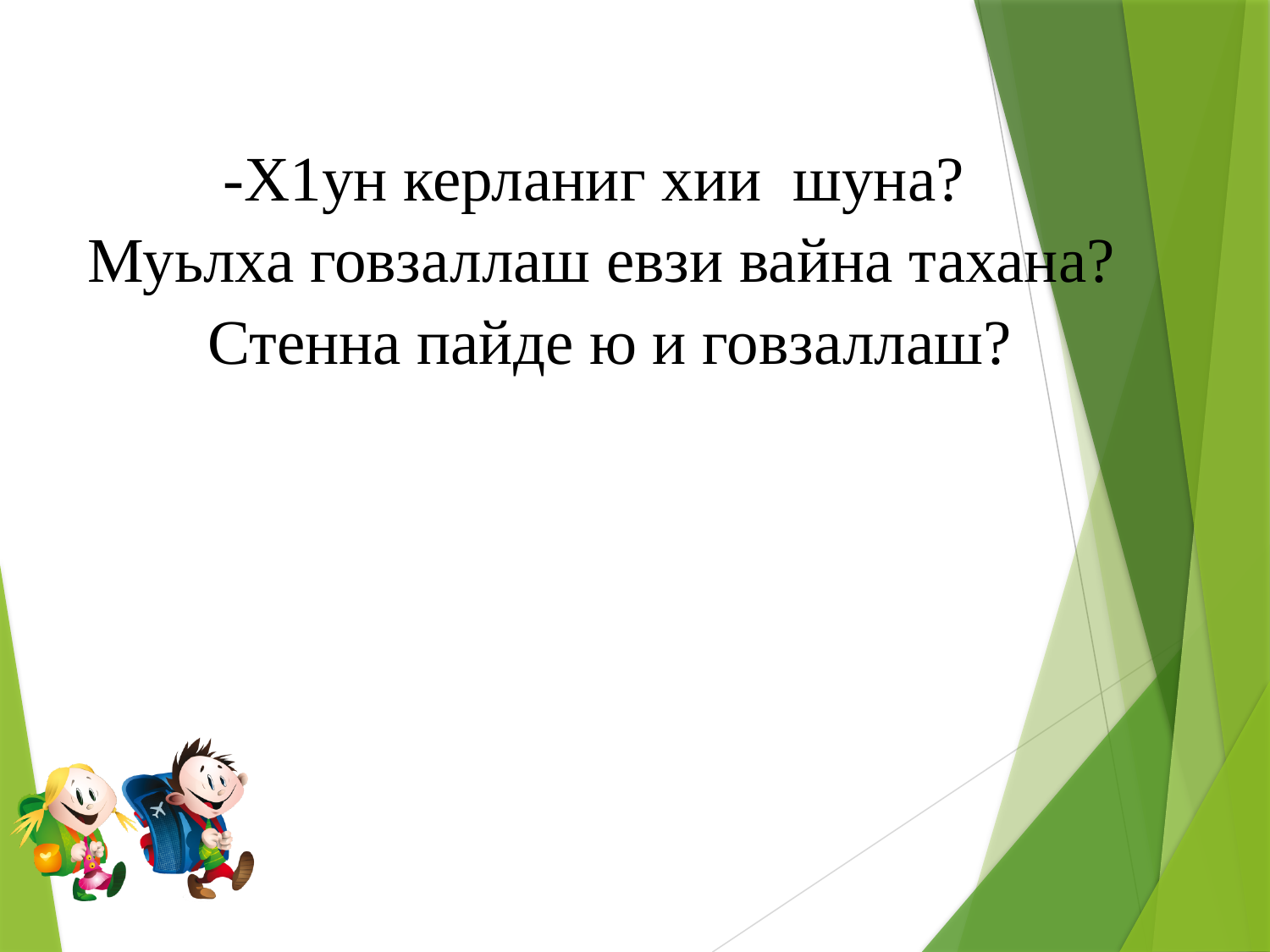

-Х1ун керланиг хии  шуна?
Муьлха говзаллаш евзи вайна тахана?  Стенна пайде ю и говзаллаш?